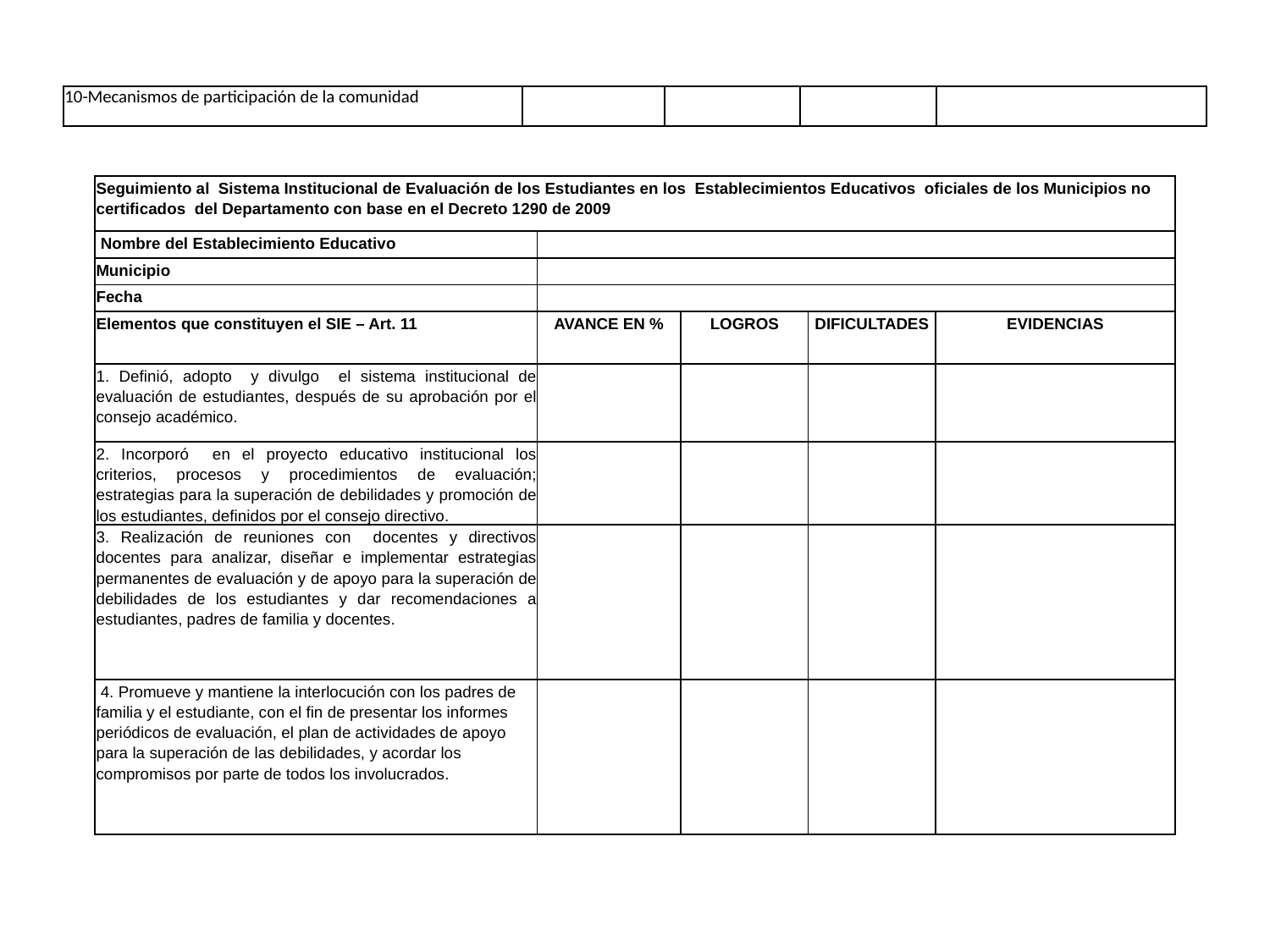

| 10-Mecanismos de participación de la comunidad |  |  |  |  |
| --- | --- | --- | --- | --- |
| Seguimiento al Sistema Institucional de Evaluación de los Estudiantes en los Establecimientos Educativos oficiales de los Municipios no certificados del Departamento con base en el Decreto 1290 de 2009 |  |  |  |  |
| --- | --- | --- | --- | --- |
| Nombre del Establecimiento Educativo |  |  |  |  |
| Municipio |  |  |  |  |
| Fecha |  |  |  |  |
| Elementos que constituyen el SIE – Art. 11 | AVANCE EN % | LOGROS | DIFICULTADES | EVIDENCIAS |
| 1. Definió, adopto y divulgo el sistema institucional de evaluación de estudiantes, después de su aprobación por el consejo académico. |  |  |  |  |
| 2. Incorporó en el proyecto educativo institucional los criterios, procesos y procedimientos de evaluación; estrategias para la superación de debilidades y promoción de los estudiantes, definidos por el consejo directivo. |  |  |  |  |
| 3. Realización de reuniones con docentes y directivos docentes para analizar, diseñar e implementar estrategias permanentes de evaluación y de apoyo para la superación de debilidades de los estudiantes y dar recomendaciones a estudiantes, padres de familia y docentes. |  |  |  |  |
| 4. Promueve y mantiene la interlocución con los padres de familia y el estudiante, con el fin de presentar los informes periódicos de evaluación, el plan de actividades de apoyo para la superación de las debilidades, y acordar los compromisos por parte de todos los involucrados. |  |  |  |  |